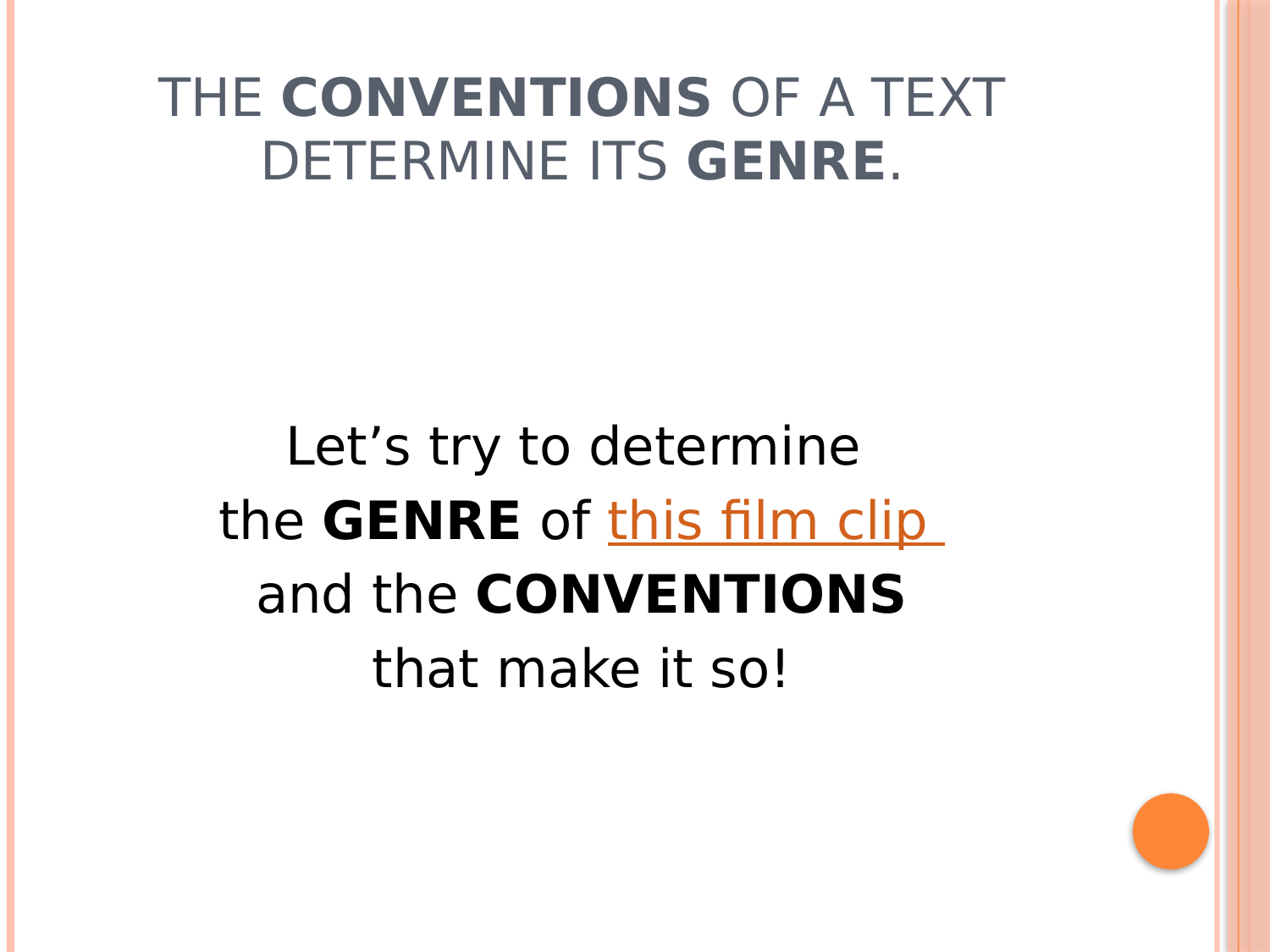

# the CONVENTIONS of a text determine its GENRE.

Let’s try to determine
the GENRE of this film clip
and the CONVENTIONS
that make it so!